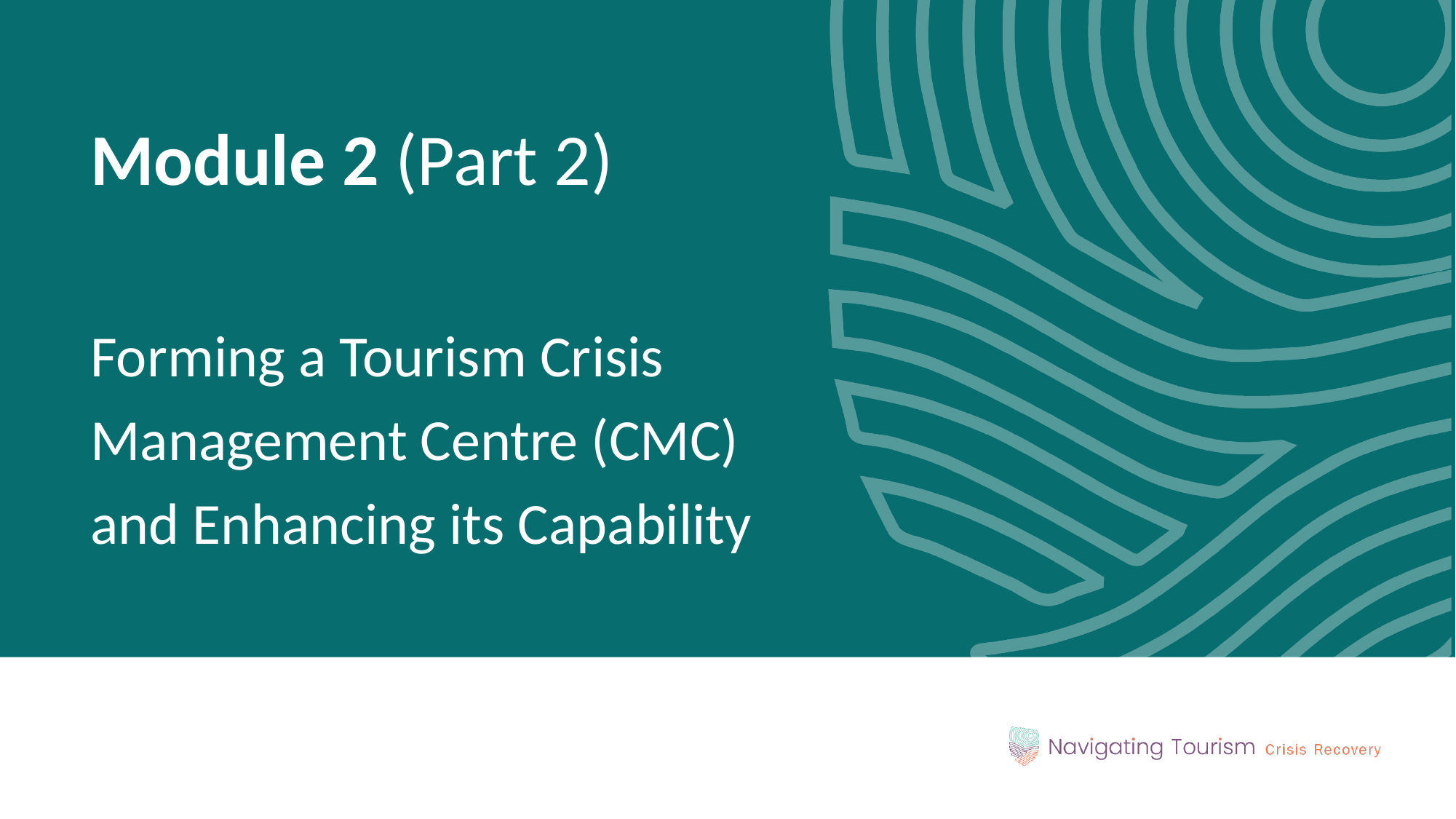

Module 2 (Part 2)

Forming a Tourism Crisis Management Centre (CMC) and Enhancing its Capability